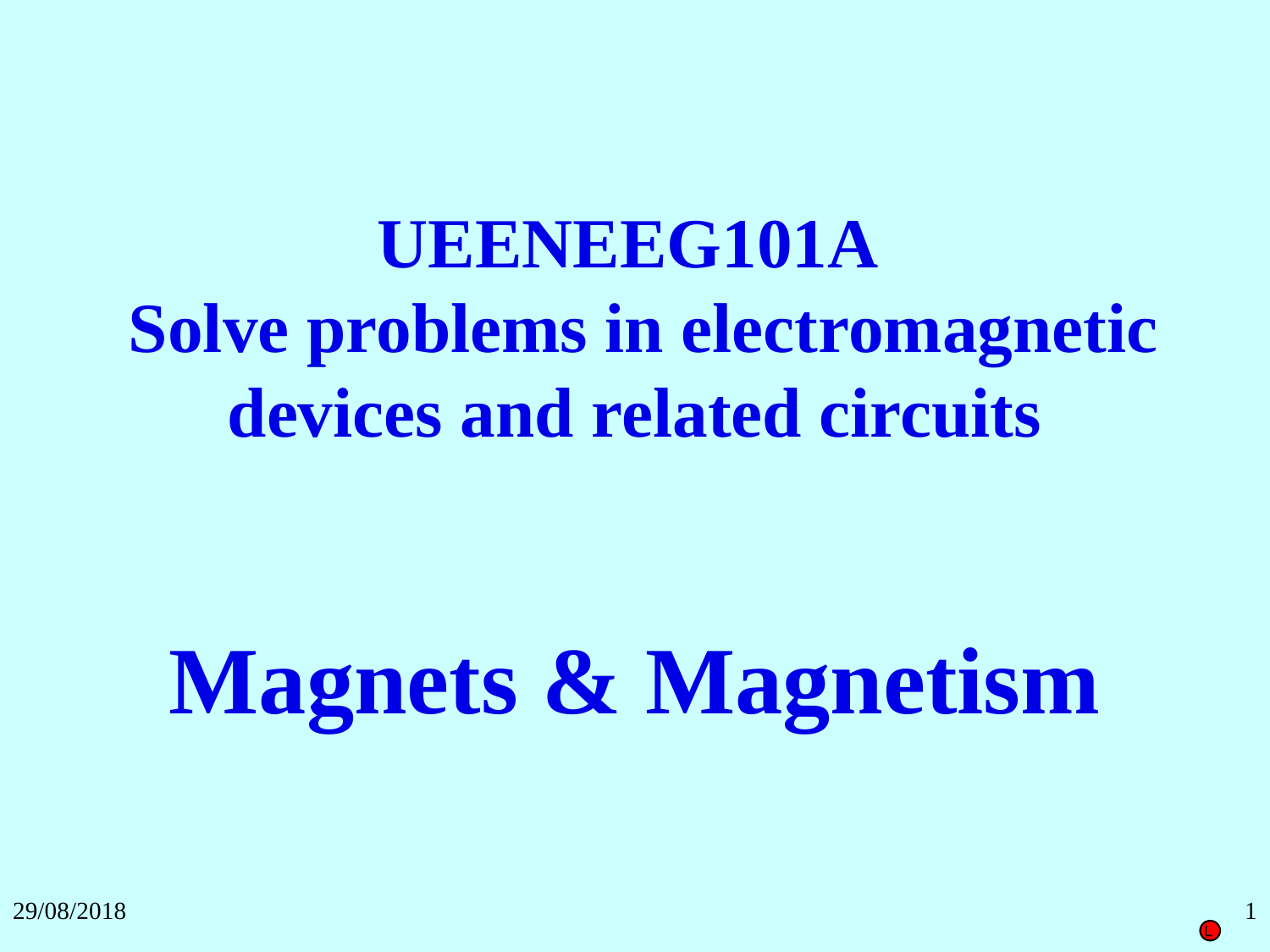

UEENEEG101A
 Solve problems in electromagnetic devices and related circuits

Magnets & Magnetism
29/08/2018
1
L